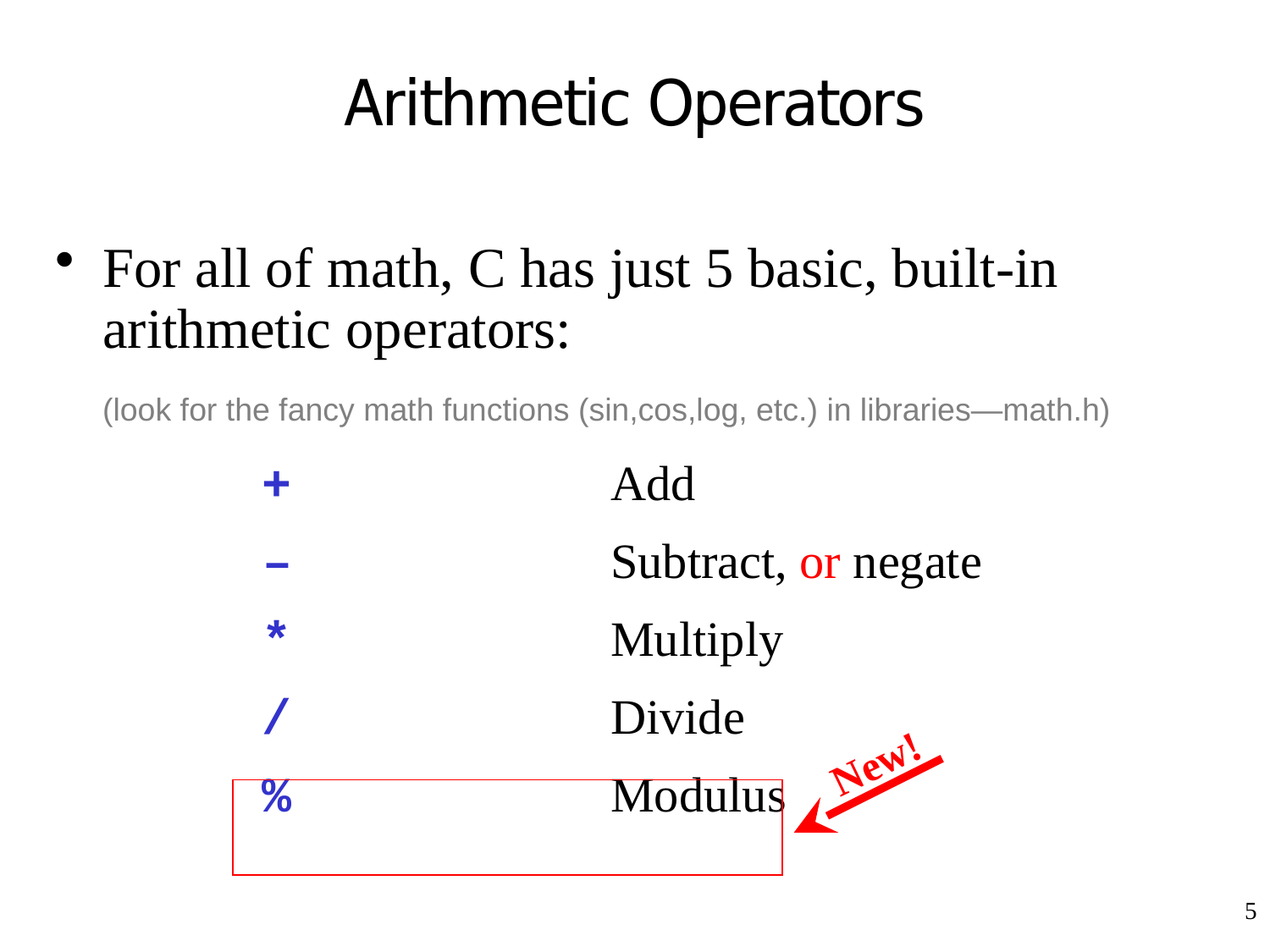

# Arithmetic Operators
For all of math, C has just 5 basic, built-in arithmetic operators:
	(look for the fancy math functions (sin,cos,log, etc.) in libraries—math.h)
       +			Add
       –			Subtract, or negate
       *			Multiply
       /			Divide
       %			Modulus
New!

5